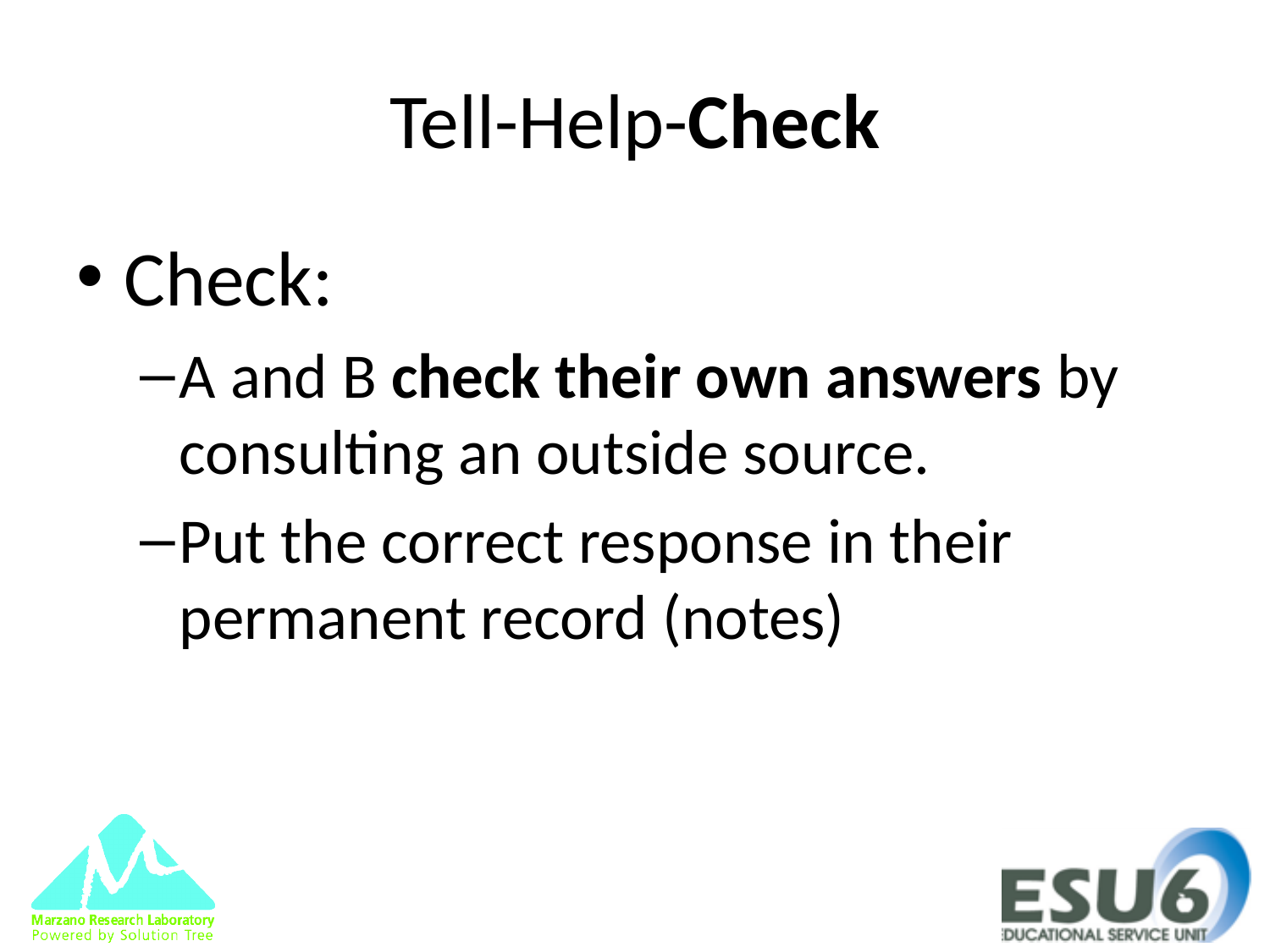

# Tell-Help-Check
Check:
A and B check their own answers by consulting an outside source.
Put the correct response in their permanent record (notes)